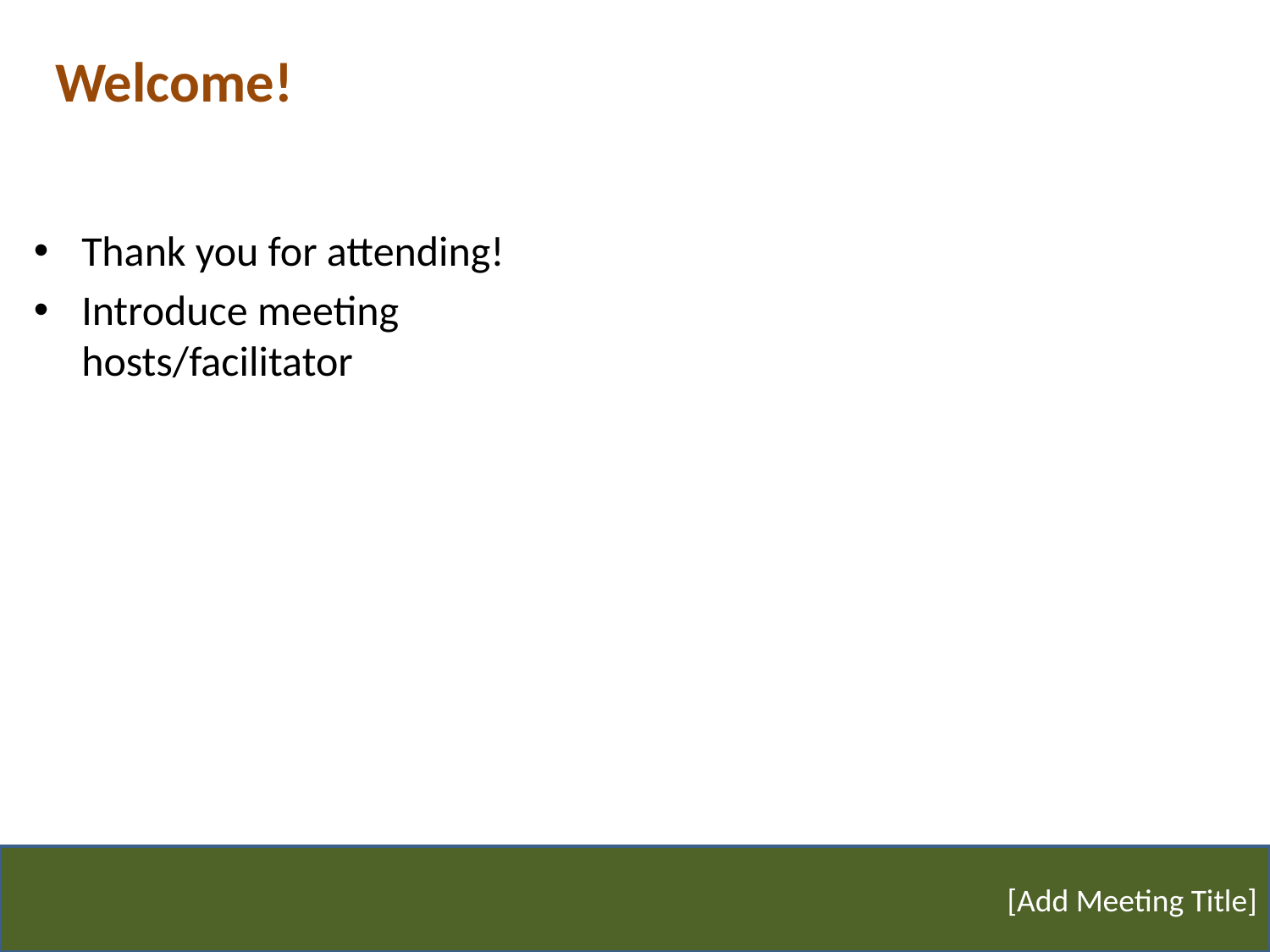

# Welcome!

Thank you for attending!
Introduce meeting hosts/facilitator

[Add Meeting Title]